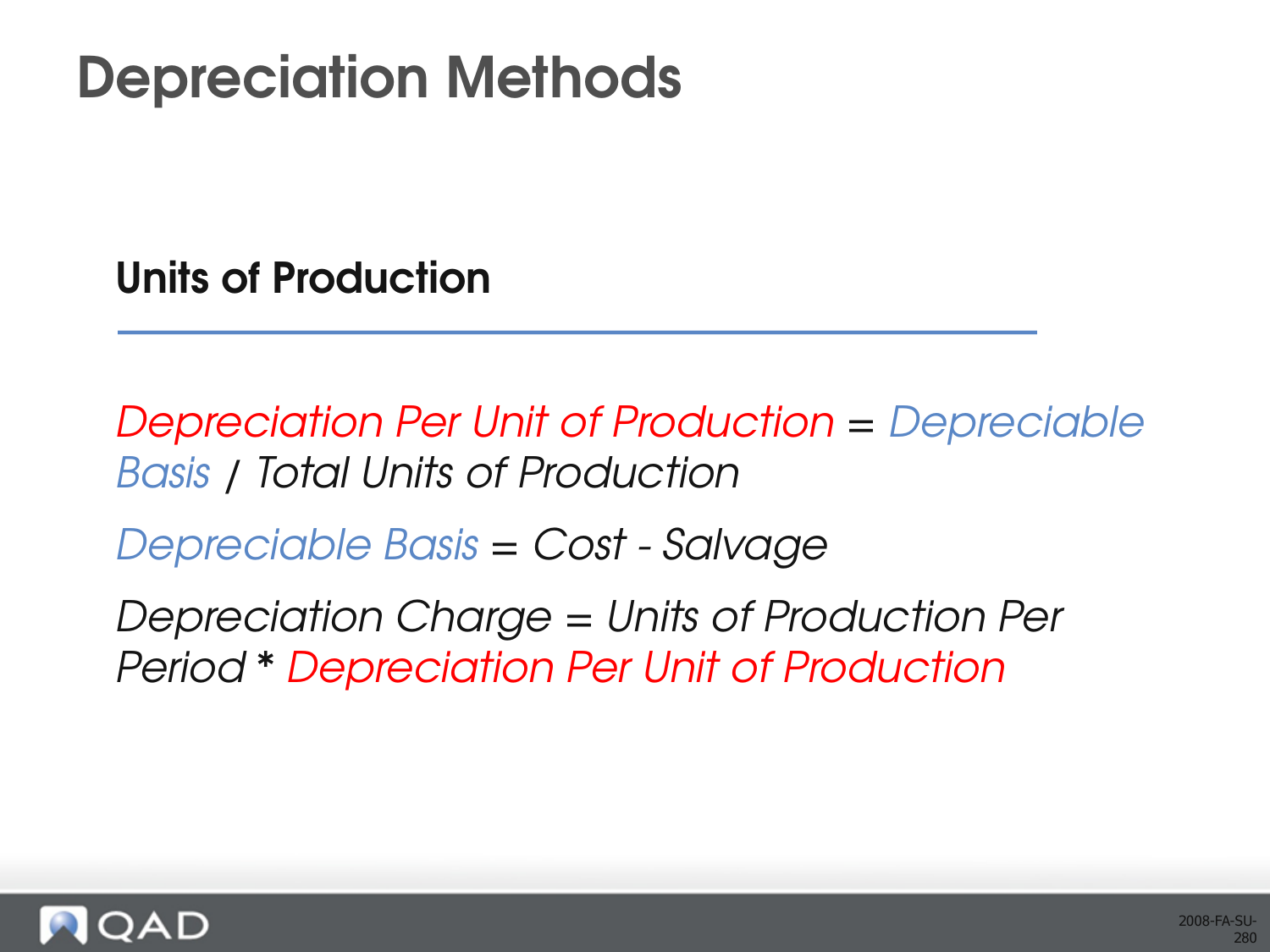

# Depreciation Methods
Units of Production

Depreciation Per Unit of Production = Depreciable Basis / Total Units of Production
Depreciable Basis = Cost - Salvage
Depreciation Charge = Units of Production Per Period * Depreciation Per Unit of Production

2008-FA-SU-280